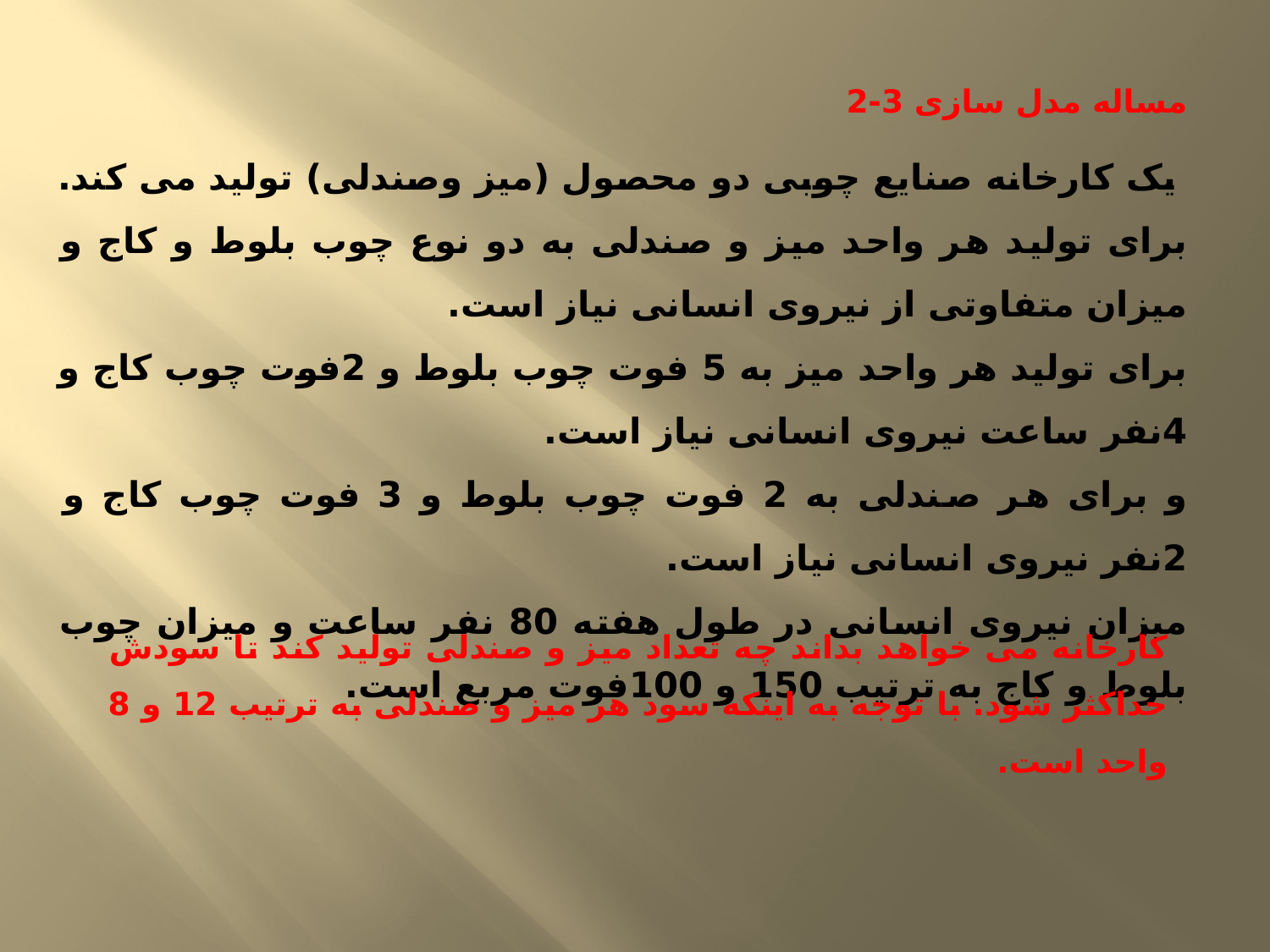

مساله مدل سازی 3-2
 یک کارخانه صنایع چوبی دو محصول (میز وصندلی) تولید می کند. برای تولید هر واحد میز و صندلی به دو نوع چوب بلوط و کاج و میزان متفاوتی از نیروی انسانی نیاز است.
برای تولید هر واحد میز به 5 فوت چوب بلوط و 2فوت چوب کاج و 4نفر ساعت نیروی انسانی نیاز است.
و برای هر صندلی به 2 فوت چوب بلوط و 3 فوت چوب کاج و 2نفر نیروی انسانی نیاز است.
میزان نیروی انسانی در طول هفته 80 نفر ساعت و میزان چوب بلوط و کاج به ترتیب 150 و 100فوت مربع است.
کارخانه می خواهد بداند چه تعداد میز و صندلی تولید کند تا سودش حداکثر شود. با توجه به اینکه سود هر میز و صندلی به ترتیب 12 و 8 واحد است.